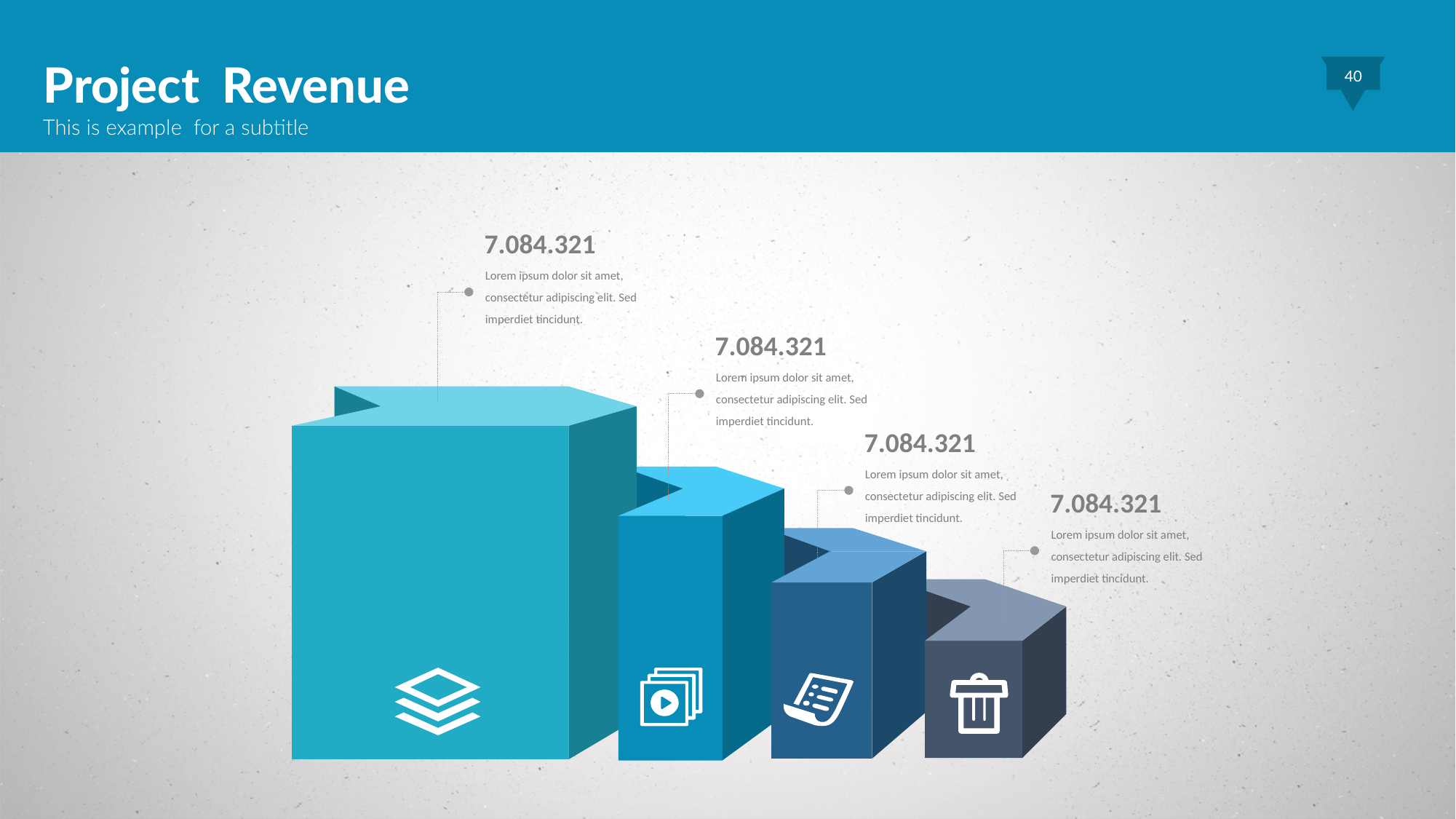

Project  Revenue
This is example  for a subtitle

40
7.084.321
Lorem ipsum dolor sit amet, consectetur adipiscing elit. Sed imperdiet tincidunt.
7.084.321
Lorem ipsum dolor sit amet, consectetur adipiscing elit. Sed imperdiet tincidunt.

7.084.321
Lorem ipsum dolor sit amet, consectetur adipiscing elit. Sed imperdiet tincidunt.
7.084.321
Lorem ipsum dolor sit amet, consectetur adipiscing elit. Sed imperdiet tincidunt.